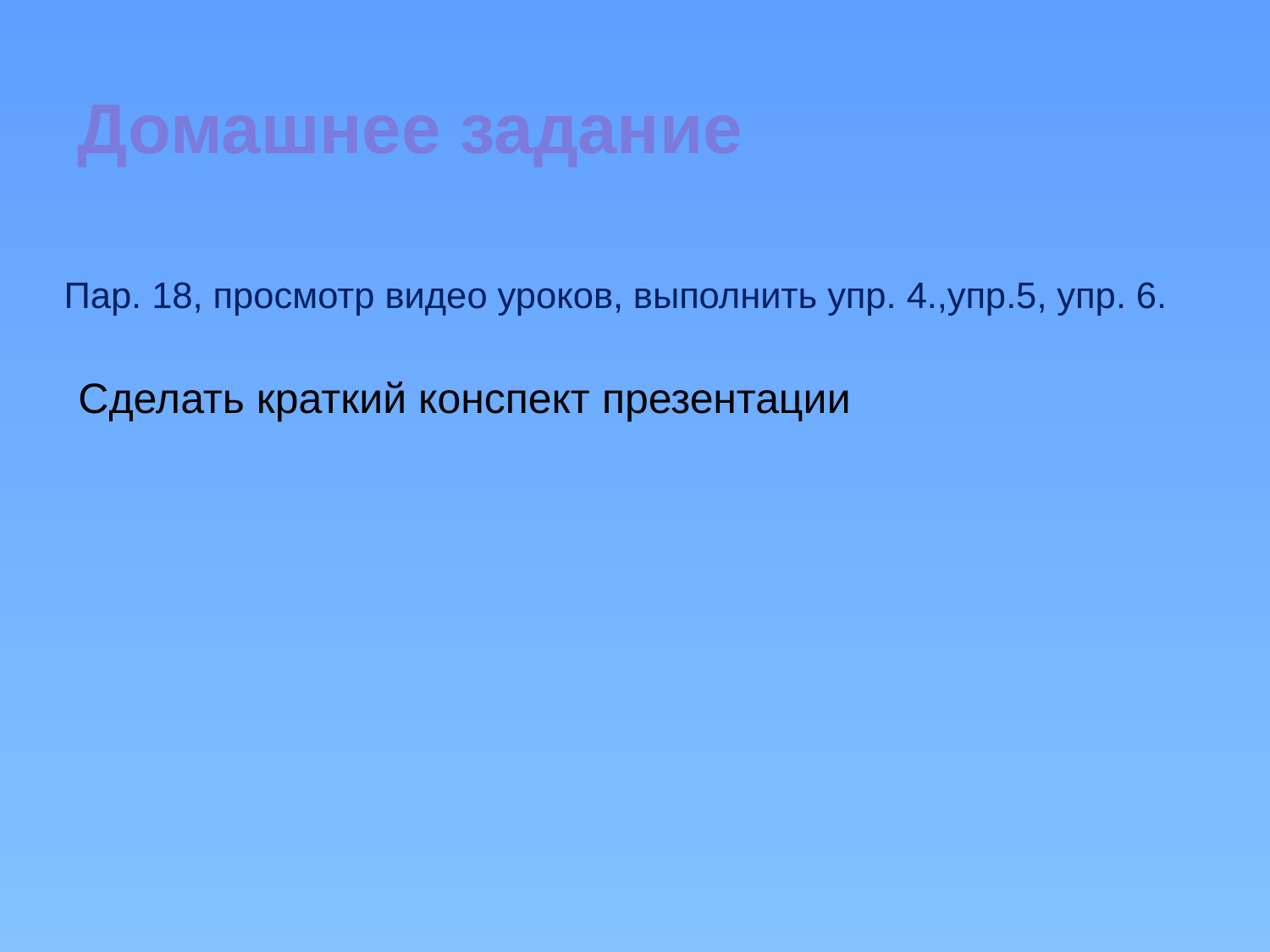

Домашнее задание
Пар. 18, просмотр видео уроков, выполнить упр. 4.,упр.5, упр. 6.

Сделать краткий конспект презентации